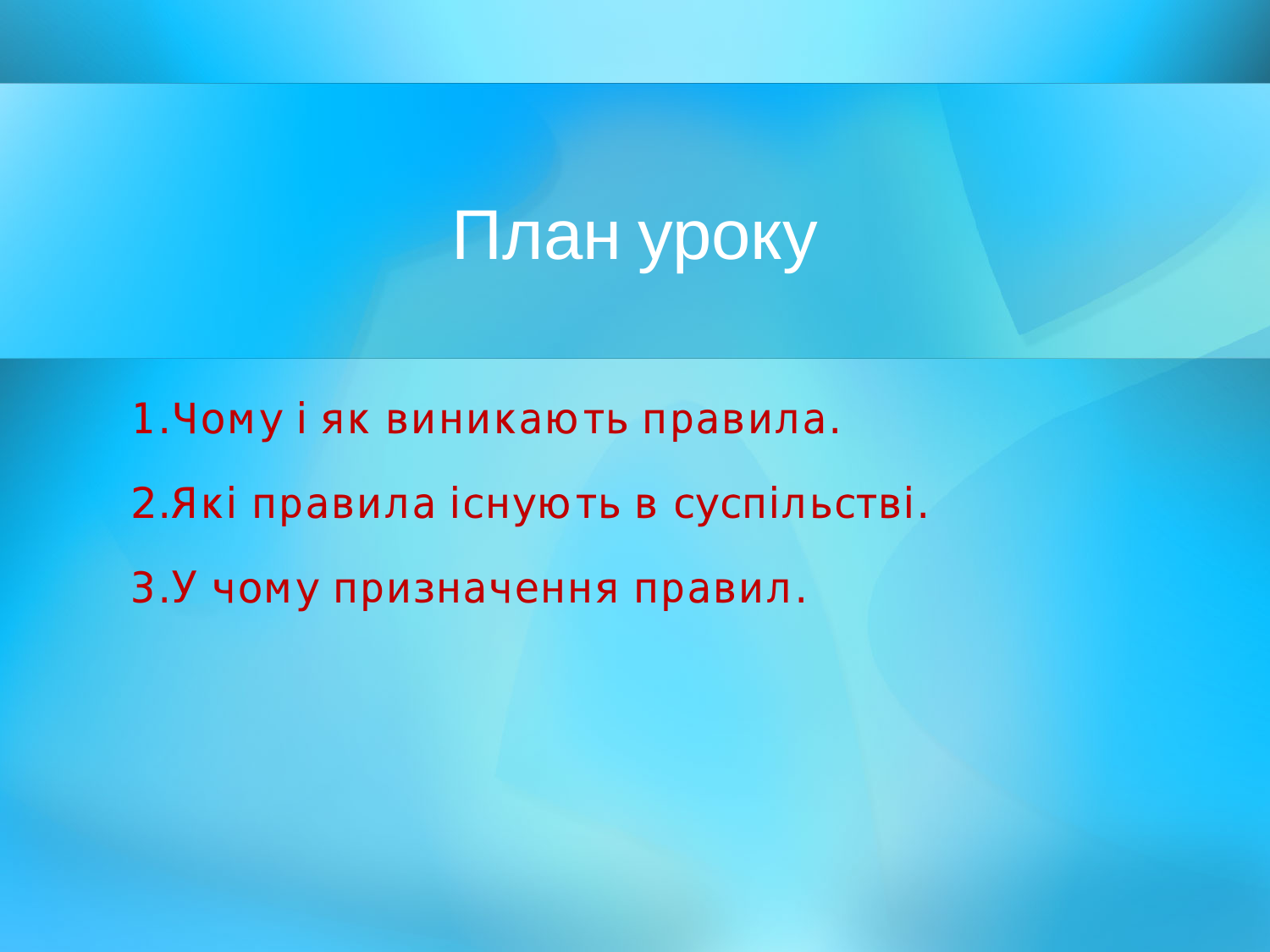

# План уроку
1.Чому і як виникають правила.
2.Які правила існують в суспільстві.
3.У чому призначення правил.